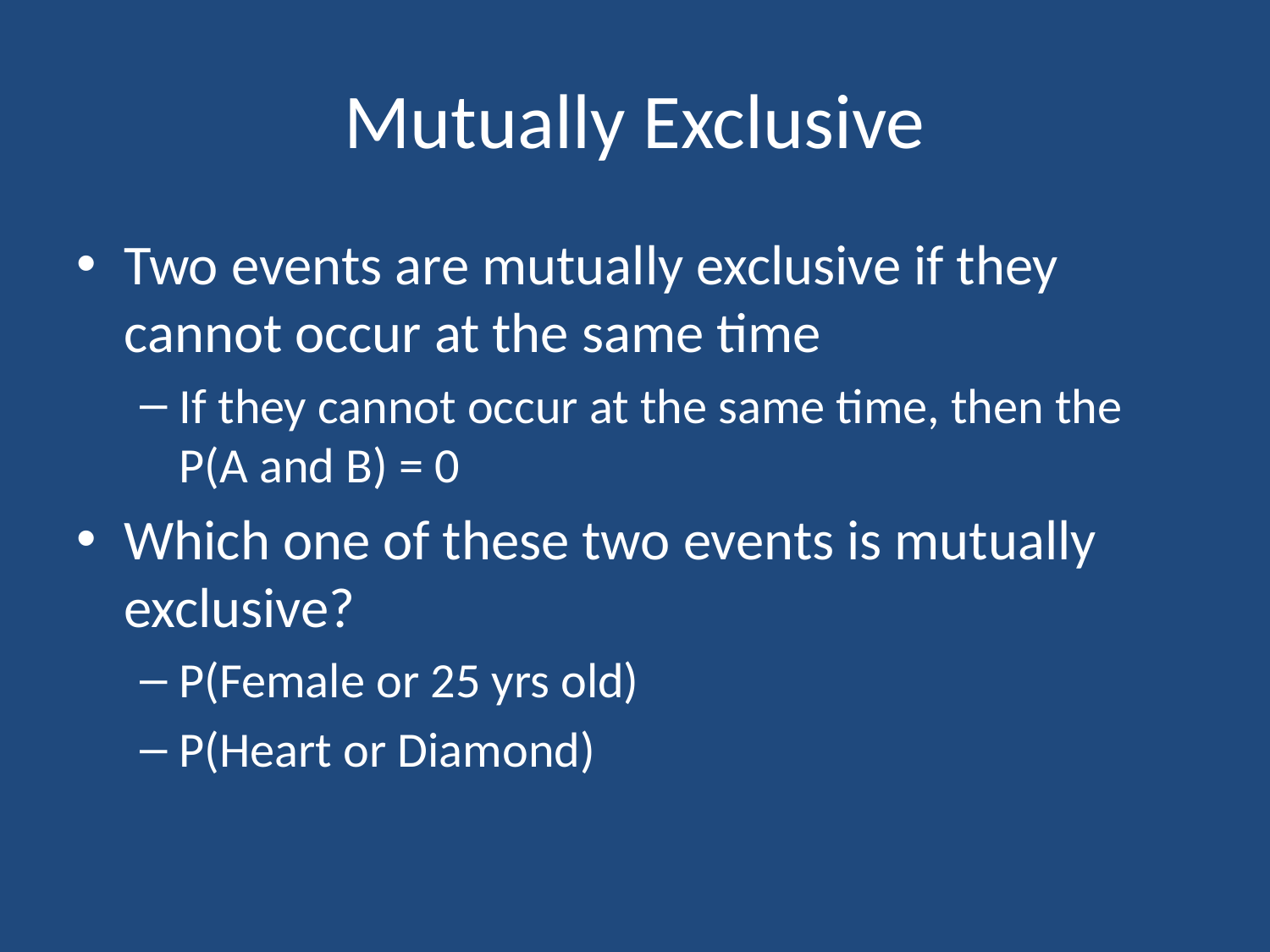

# Mutually Exclusive
Two events are mutually exclusive if they cannot occur at the same time
If they cannot occur at the same time, then the P(A and B) = 0
Which one of these two events is mutually exclusive?
P(Female or 25 yrs old)
P(Heart or Diamond)